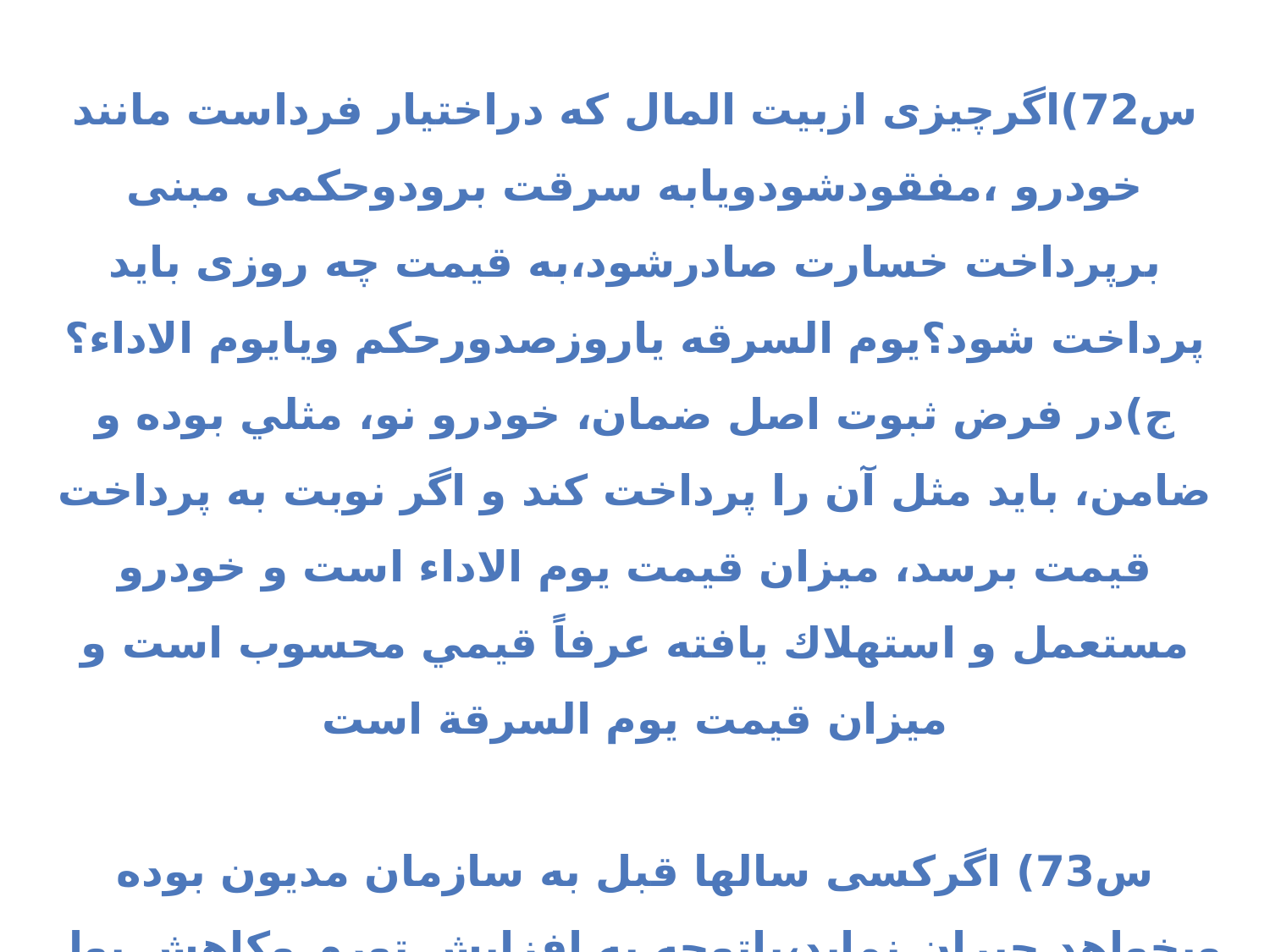

س72)اگرچیزی ازبیت المال که دراختیار فرداست مانند خودرو ،مفقودشودویابه سرقت برودوحکمی مبنی برپرداخت خسارت صادرشود،به قیمت چه روزی باید پرداخت شود؟یوم السرقه یاروزصدورحکم ویایوم الاداء؟
ج)در فرض ثبوت اصل ضمان، خودرو نو، مثلي بوده و ضامن، بايد مثل آن را پرداخت كند و اگر نوبت به پرداخت قيمت برسد، ميزان قيمت يوم الاداء است و خودرو مستعمل و استهلاك يافته عرفاً قيمي محسوب است و ميزان قيمت يوم السرقة است

س73) اگرکسی سالها قبل به سازمان مدیون بوده وبخواهد جبران نماید،باتوجه به افزایش تورم وکاهش پول ملی ،چه مبلغی راباید پرداخت نماید؟
جواب: ملاك، قيمت زمان پرداخت است.